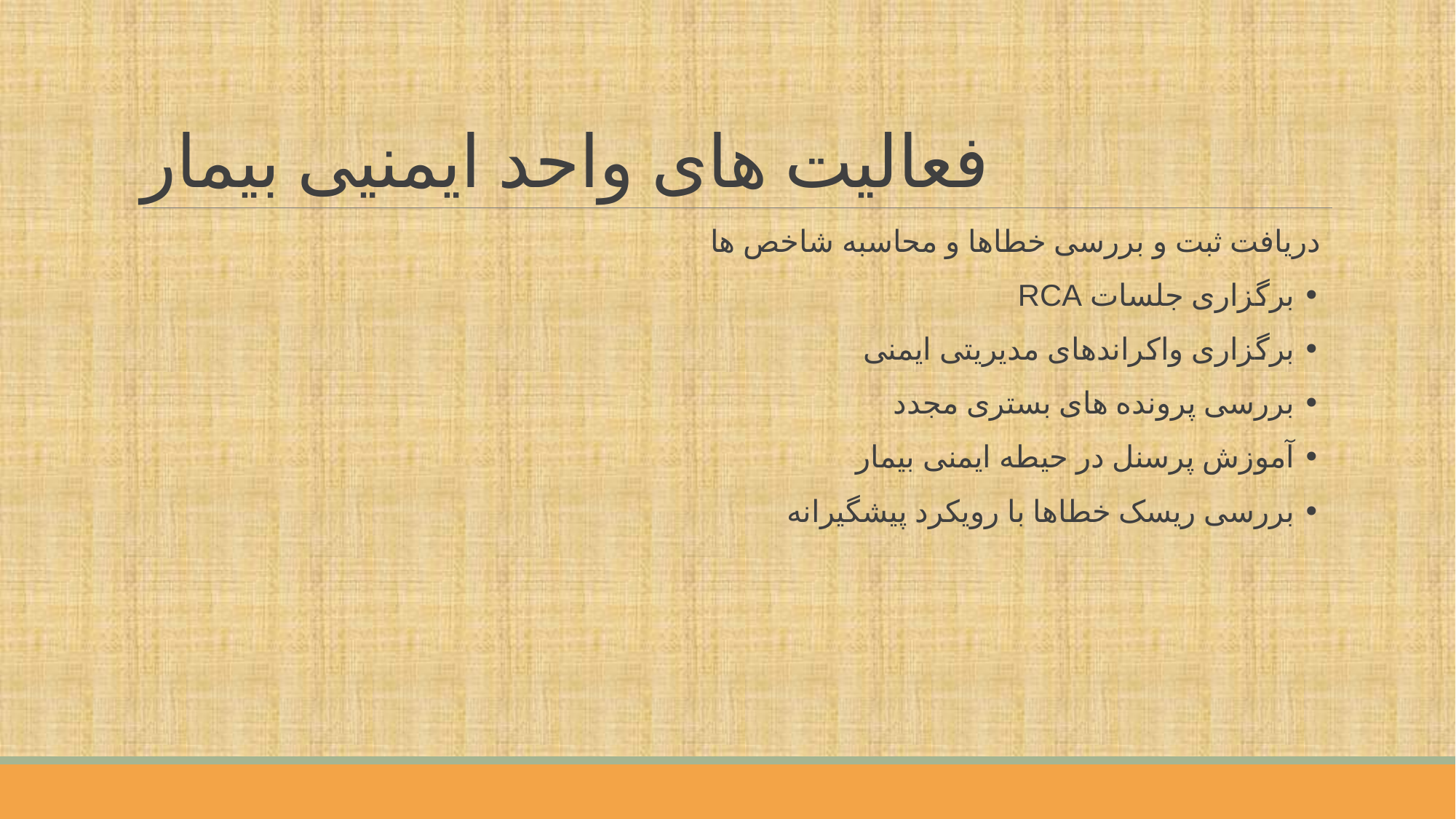

# فعالیت های واحد ایمنیی بیمار
دریافت ثبت و بررسی خطاها و محاسبه شاخص ها
• برگزاری جلسات RCA
• برگزاری واکراندهای مدیریتی ایمنی
• بررسی پرونده های بستری مجدد
• آموزش پرسنل در حیطه ایمنی بیمار
• بررسی ریسک خطاها با رویکرد پیشگیرانه